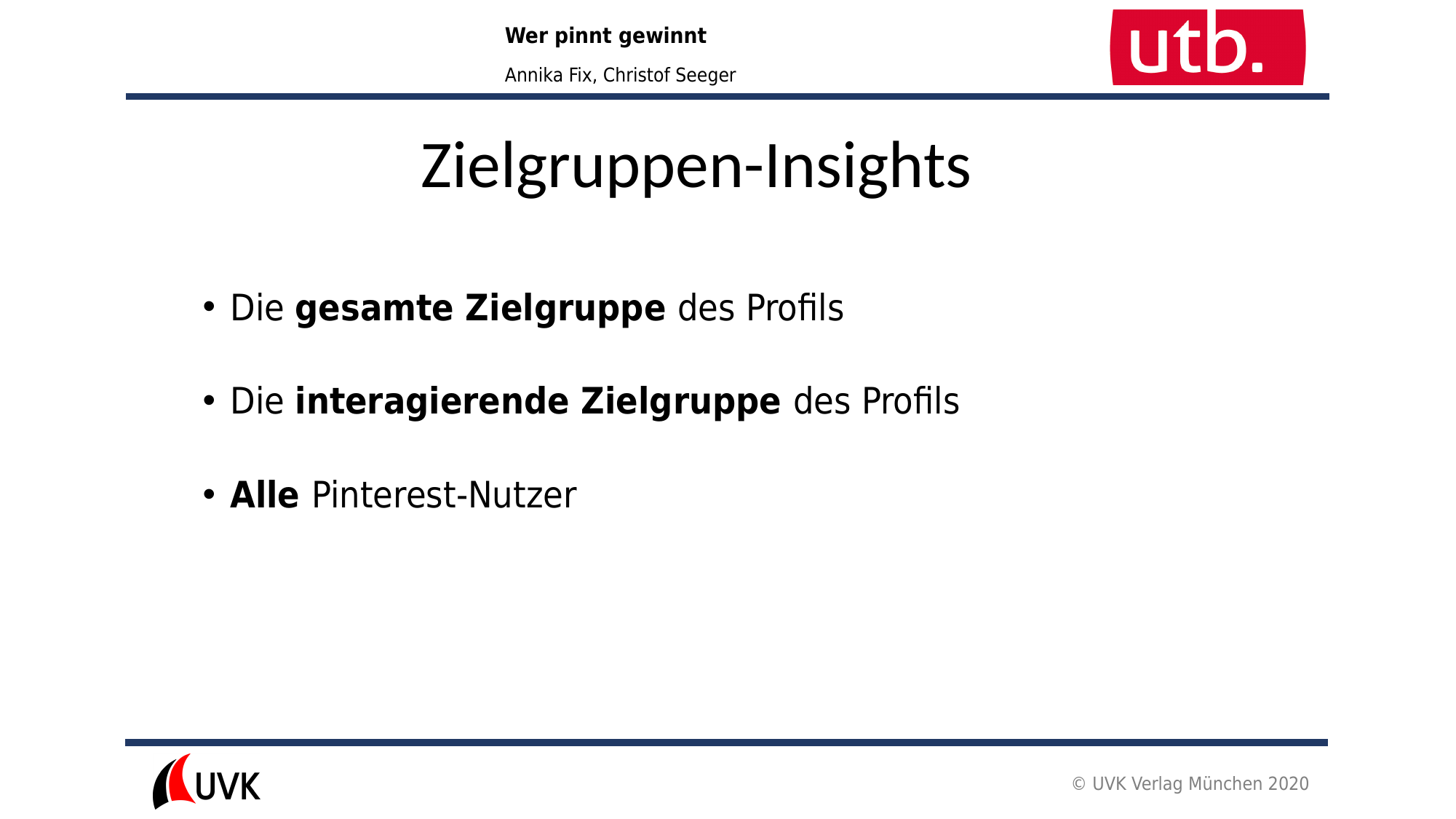

Zielgruppen-Insights
Die gesamte Zielgruppe des Profils
Die interagierende Zielgruppe des Profils
Alle Pinterest-Nutzer